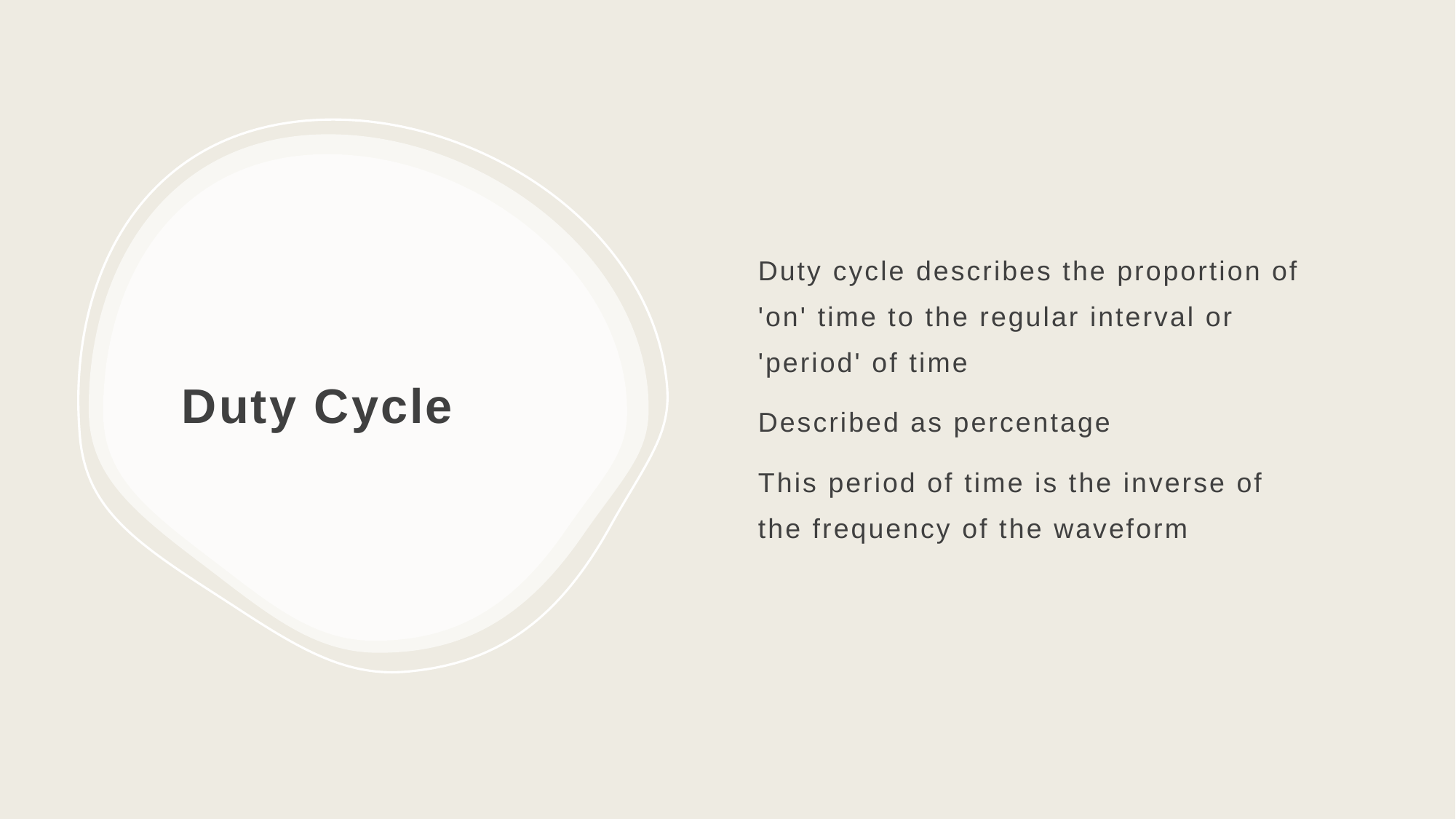

Duty cycle describes the proportion of 'on' time to the regular interval or 'period' of time
Described as percentage
This period of time is the inverse of the frequency of the waveform
# Duty Cycle